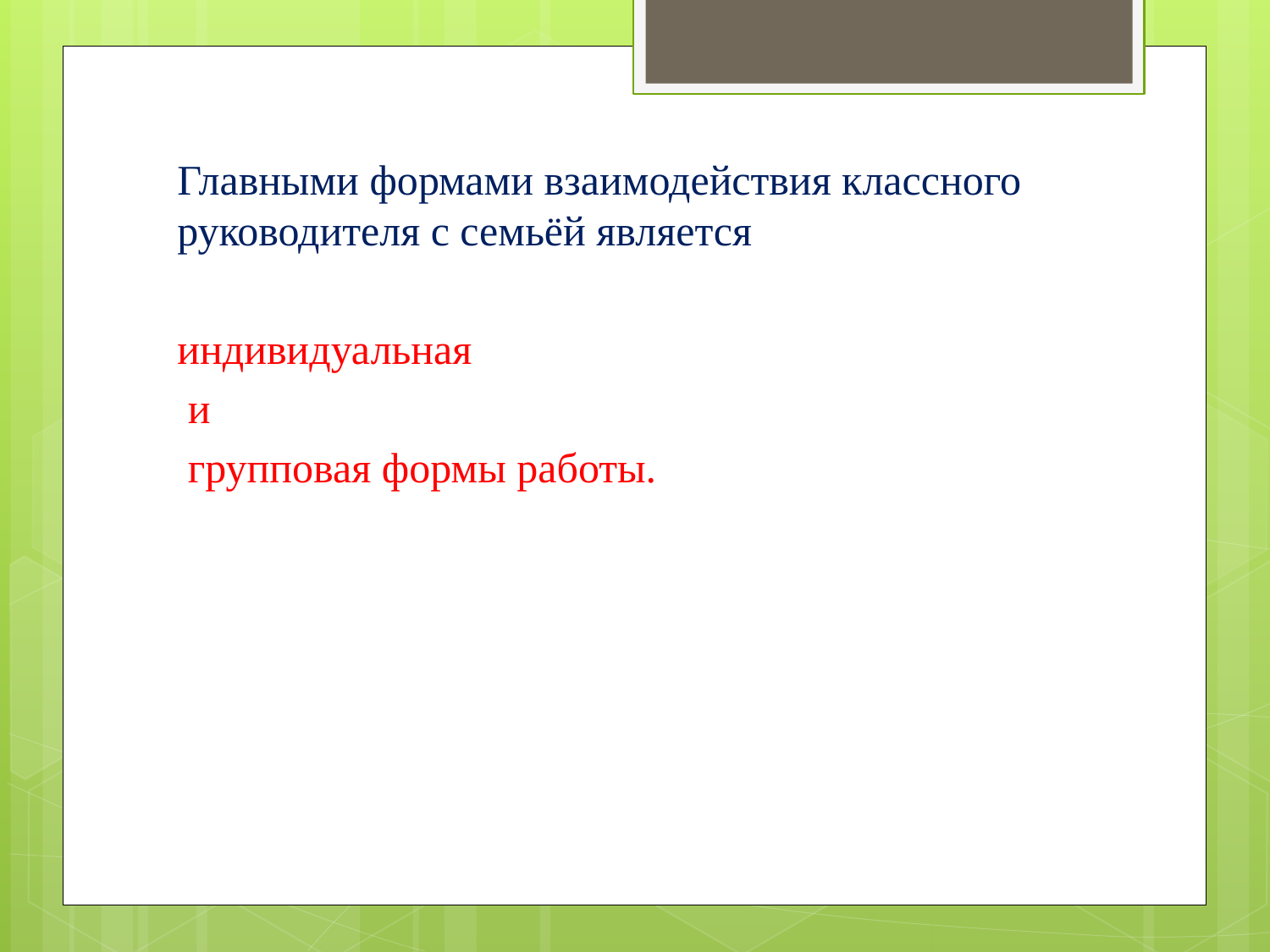

Главными формами взаимодействия классного руководителя с семьёй является

индивидуальная
 и
 групповая формы работы.